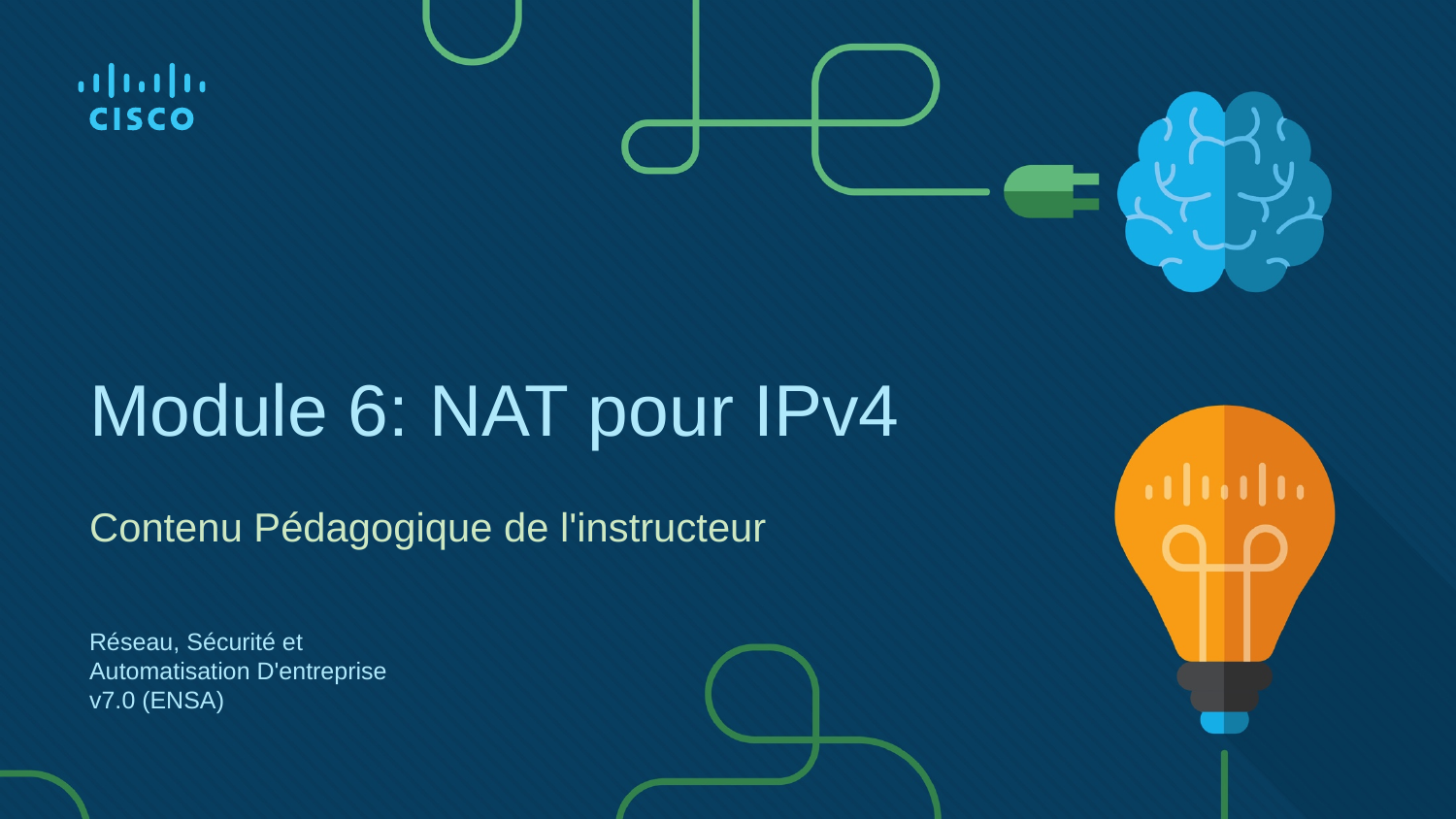

# Module 6: NAT pour IPv4
Contenu Pédagogique de l'instructeur
Réseau, Sécurité et Automatisation D'entreprise v7.0 (ENSA)